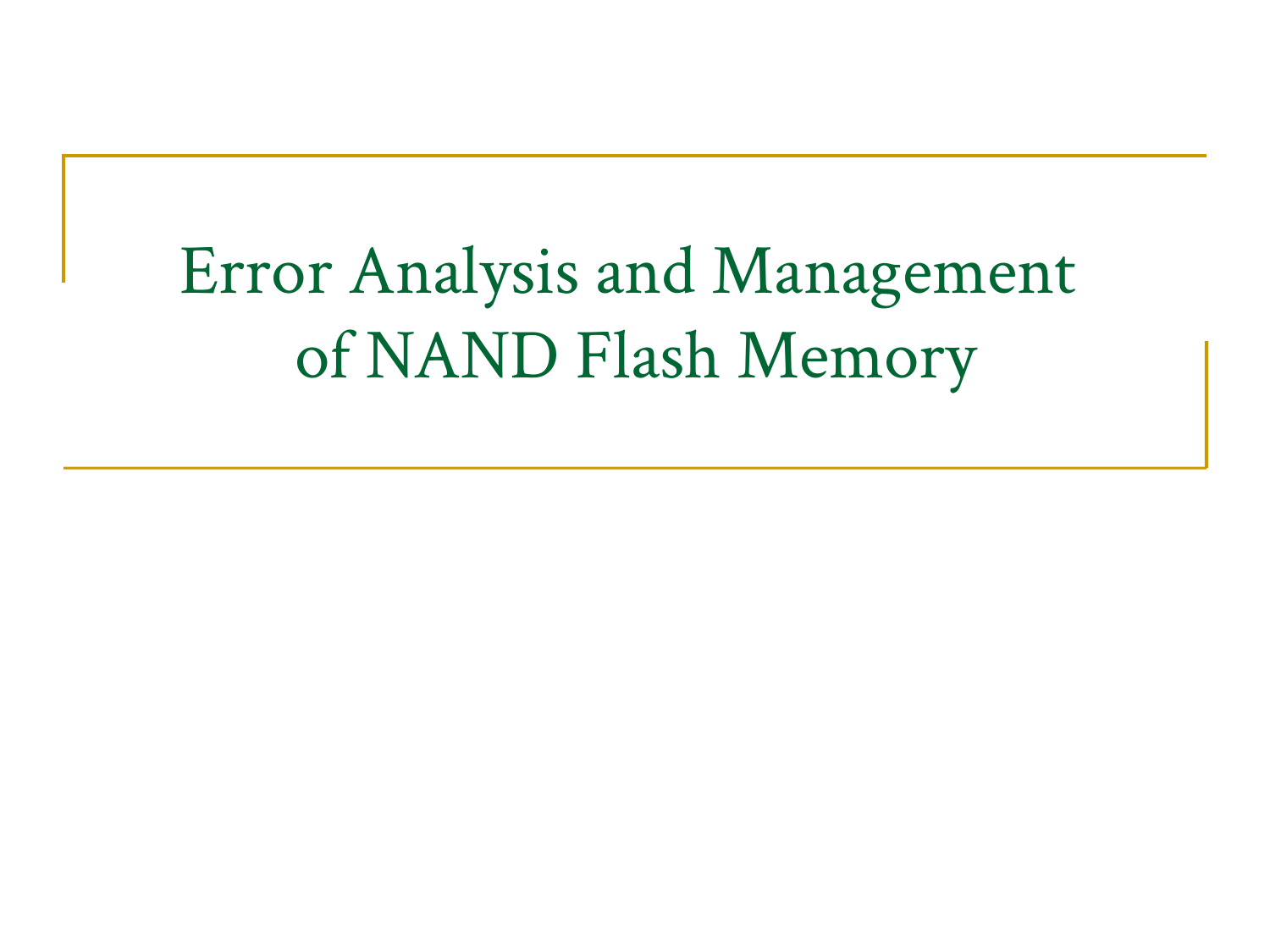

# Error Analysis and Management of NAND Flash Memory